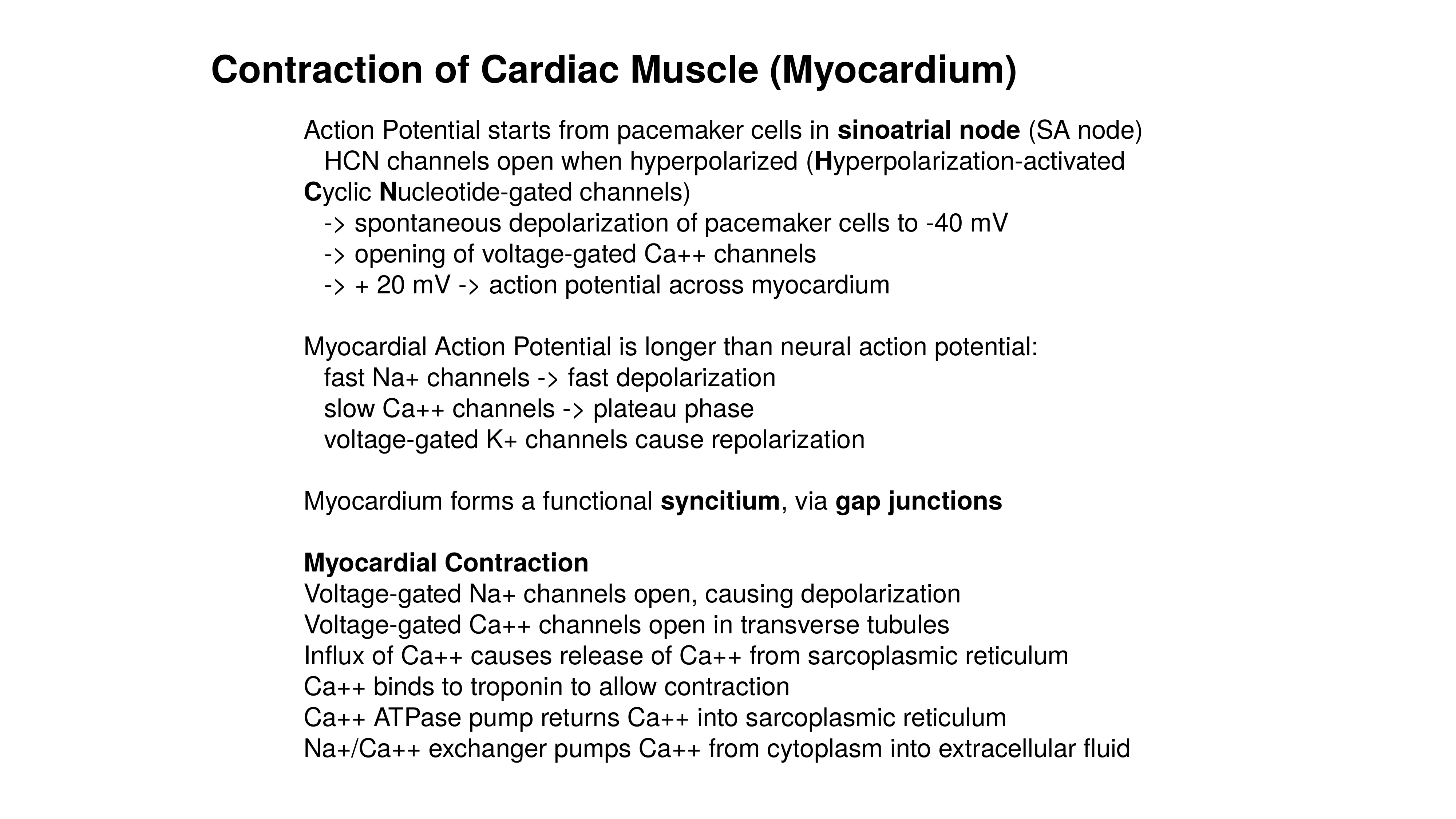

Contraction of Cardiac Muscle (Myocardium)
Action Potential starts from pacemaker cells in sinoatrial node (SA node)
HCN channels open when hyperpolarized (Hyperpolarization-activated Cyclic Nucleotide-gated channels)
-> spontaneous depolarization of pacemaker cells to -40 mV
-> opening of voltage-gated Ca++ channels
-> + 20 mV -> action potential across myocardium

Myocardial Action Potential is longer than neural action potential:
fast Na+ channels -> fast depolarization
slow Ca++ channels -> plateau phase
voltage-gated K+ channels cause repolarization

Myocardium forms a functional syncitium, via gap junctions

Myocardial Contraction
Voltage-gated Na+ channels open, causing depolarization
Voltage-gated Ca++ channels open in transverse tubules
Influx of Ca++ causes release of Ca++ from sarcoplasmic reticulum
Ca++ binds to troponin to allow contraction
Ca++ ATPase pump returns Ca++ into sarcoplasmic reticulum
Na+/Ca++ exchanger pumps Ca++ from cytoplasm into extracellular fluid